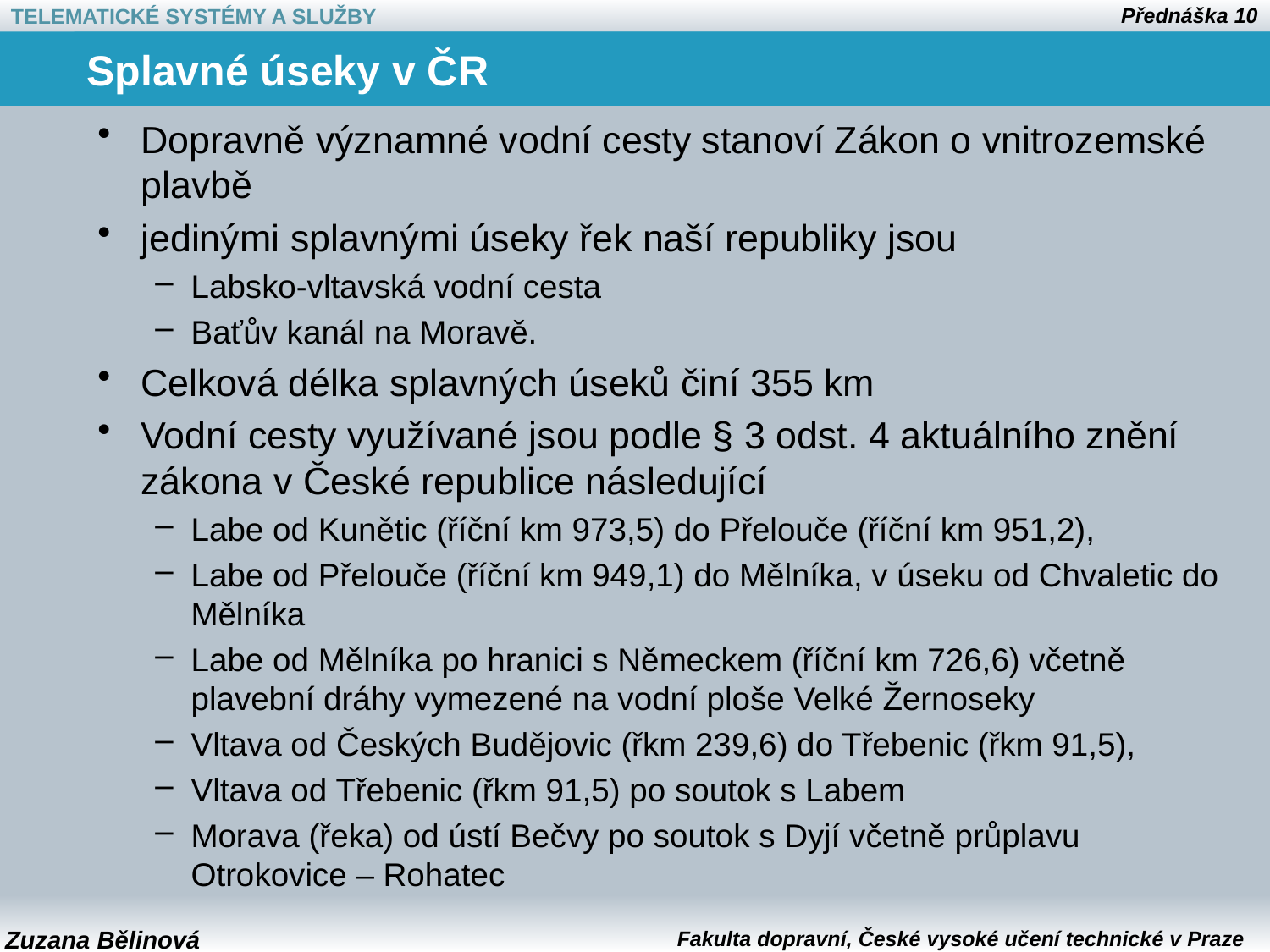

# Splavné úseky v ČR
Dopravně významné vodní cesty stanoví Zákon o vnitrozemské plavbě
jedinými splavnými úseky řek naší republiky jsou
Labsko-vltavská vodní cesta
Baťův kanál na Moravě.
Celková délka splavných úseků činí 355 km
Vodní cesty využívané jsou podle § 3 odst. 4 aktuálního znění zákona v České republice následující
Labe od Kunětic (říční km 973,5) do Přelouče (říční km 951,2),
Labe od Přelouče (říční km 949,1) do Mělníka, v úseku od Chvaletic do Mělníka
Labe od Mělníka po hranici s Německem (říční km 726,6) včetně plavební dráhy vymezené na vodní ploše Velké Žernoseky
Vltava od Českých Budějovic (řkm 239,6) do Třebenic (řkm 91,5),
Vltava od Třebenic (řkm 91,5) po soutok s Labem
Morava (řeka) od ústí Bečvy po soutok s Dyjí včetně průplavu Otrokovice – Rohatec